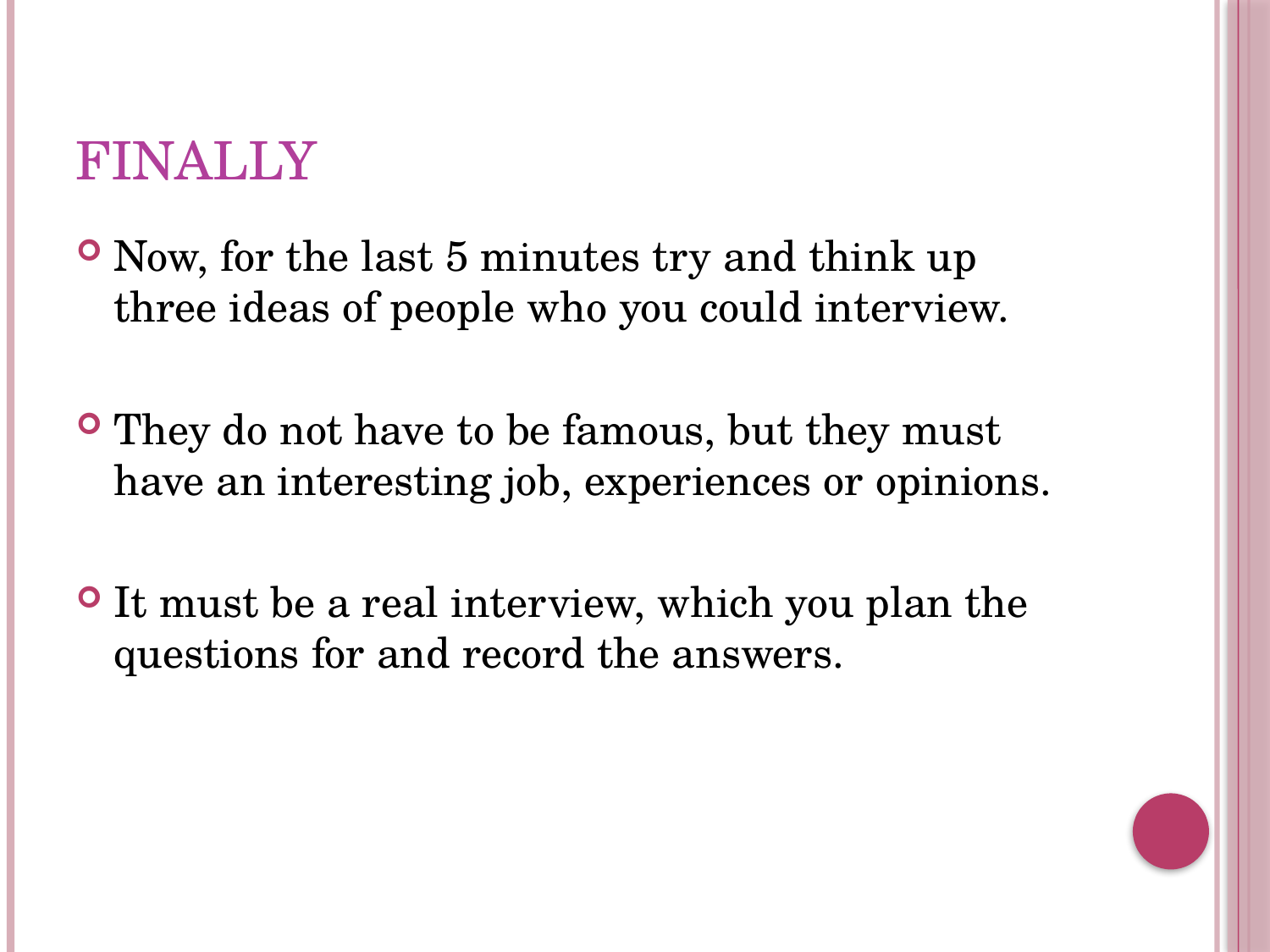

# Finally
Now, for the last 5 minutes try and think up three ideas of people who you could interview.

They do not have to be famous, but they must have an interesting job, experiences or opinions.

It must be a real interview, which you plan the questions for and record the answers.